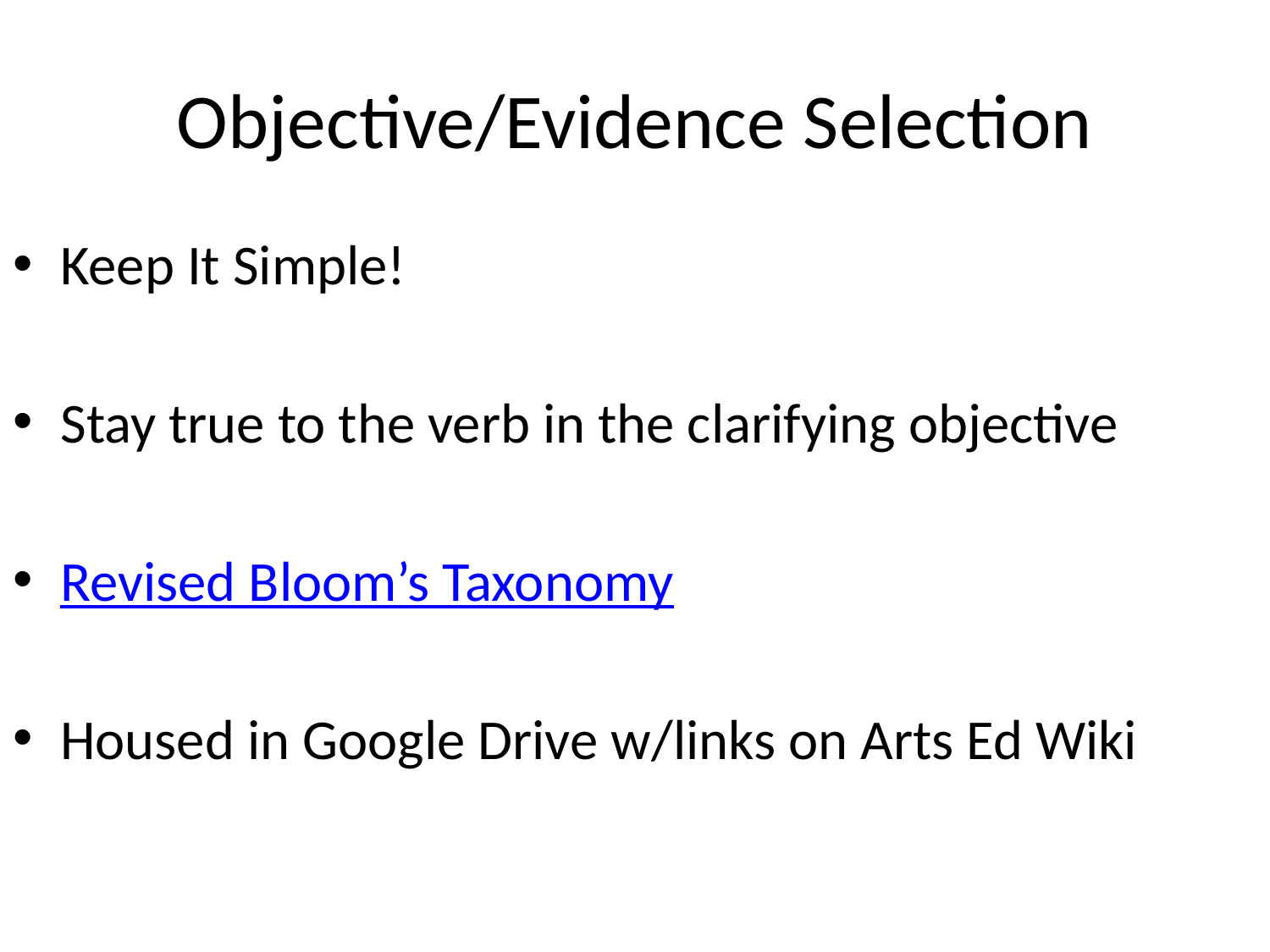

# Objective/Evidence Selection
Keep It Simple!

Stay true to the verb in the clarifying objective

Revised Bloom’s Taxonomy

Housed in Google Drive w/links on Arts Ed Wiki